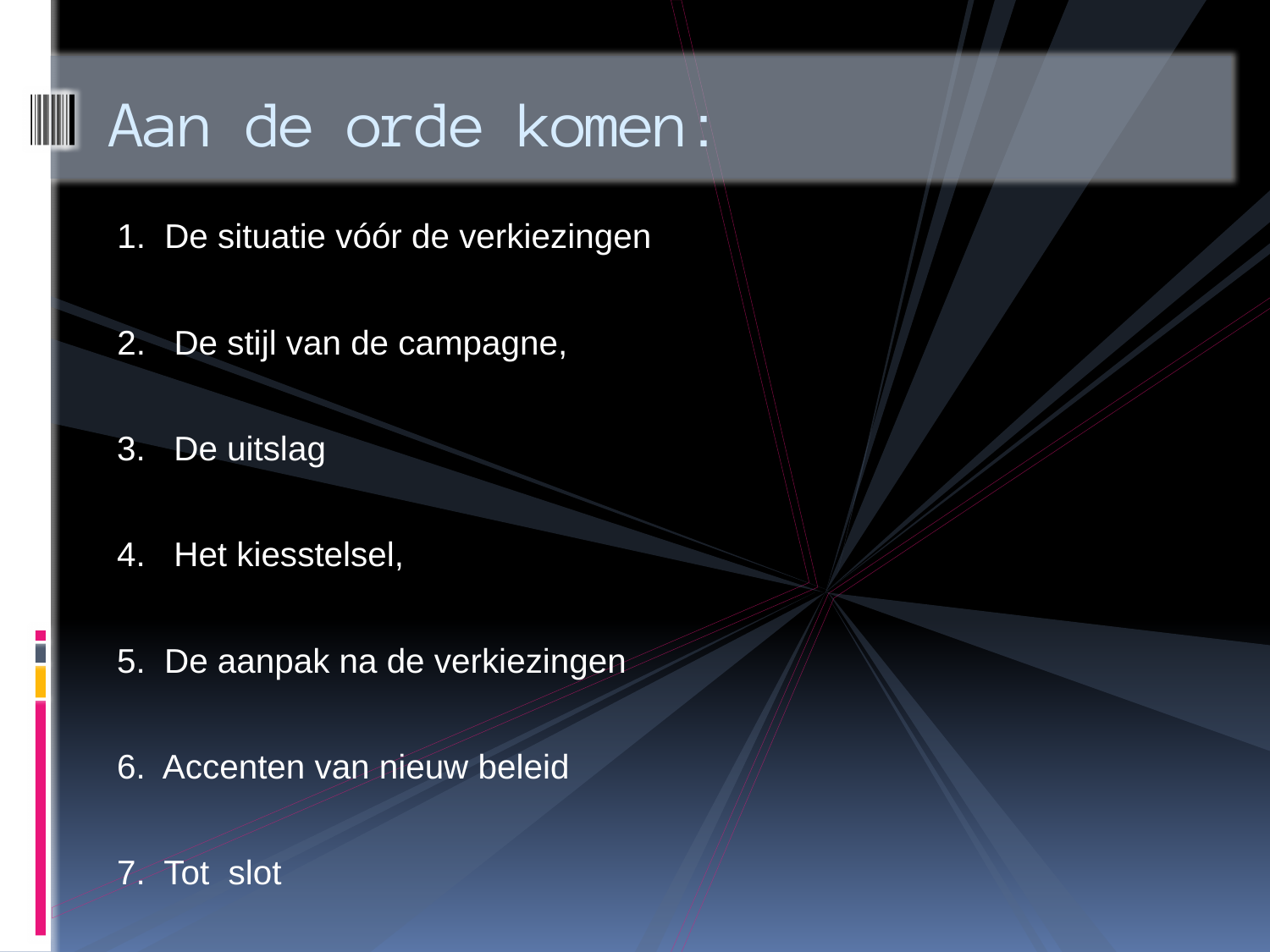

# Aan de orde komen:
1.  De situatie vóór de verkiezingen

2.   De stijl van de campagne,

3.   De uitslag

4.   Het kiesstelsel,

5.  De aanpak na de verkiezingen

6.  Accenten van nieuw beleid

7.  Tot  slot